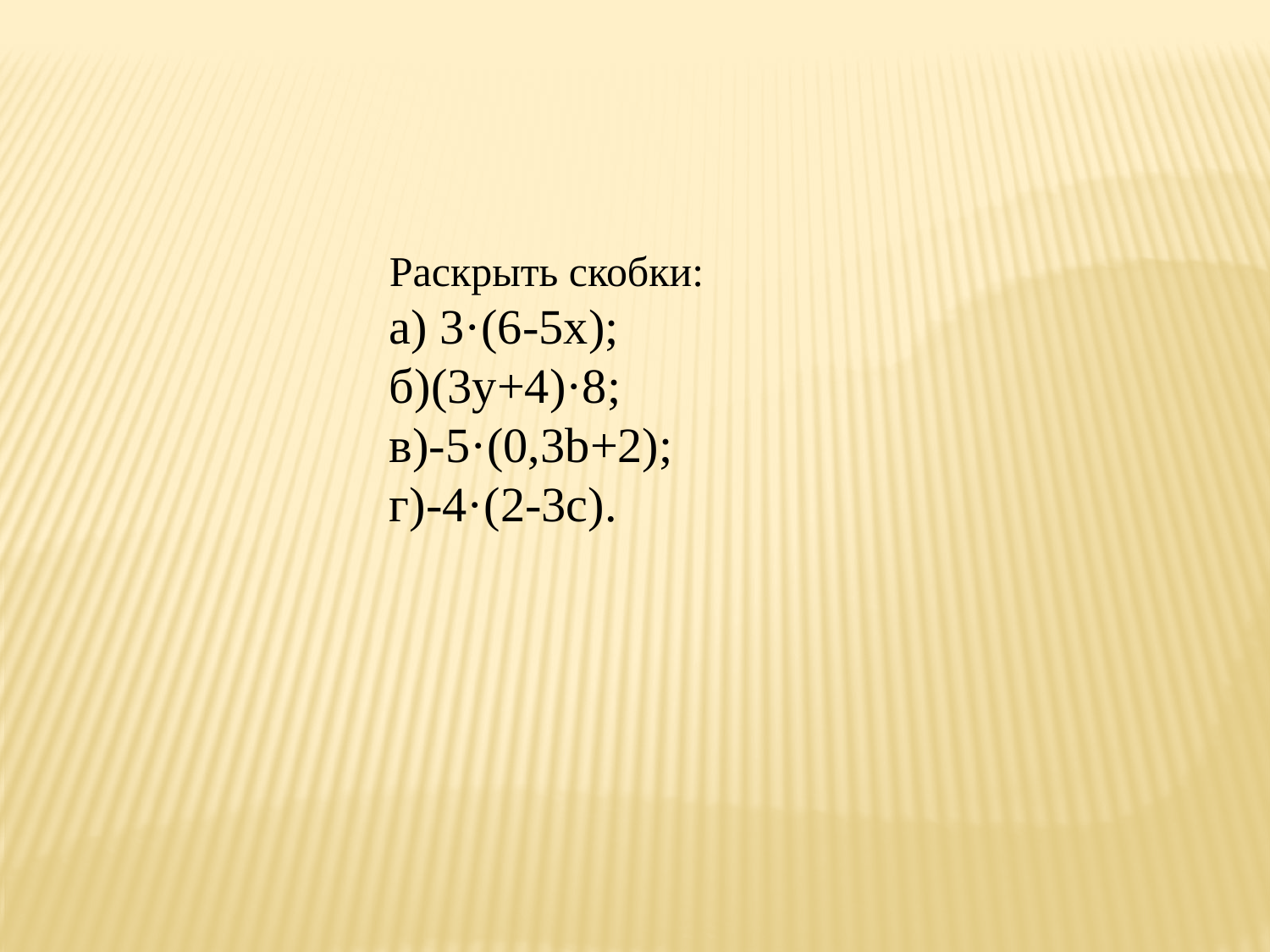

Раскрыть скобки:
а) 3·(6-5х);
б)(3у+4)·8;
в)-5·(0,3b+2);
г)-4·(2-3с).